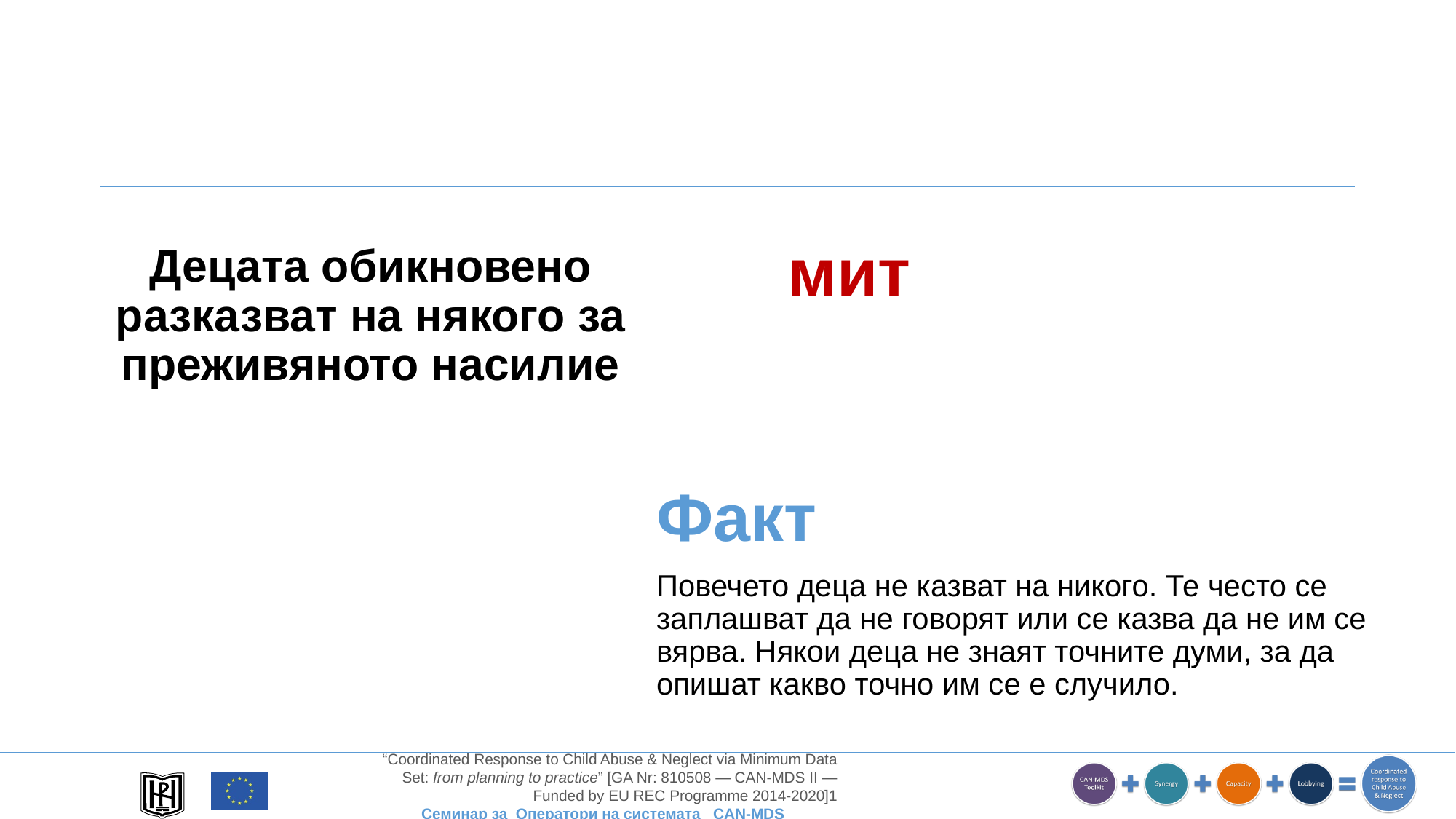

мит
Децата обикновено разказват на някого за преживяното насилие

Факт
Повечето деца не казват на никого. Те често се заплашват да не говорят или се казва да не им се вярва. Някои деца не знаят точните думи, за да опишат какво точно им се е случило.